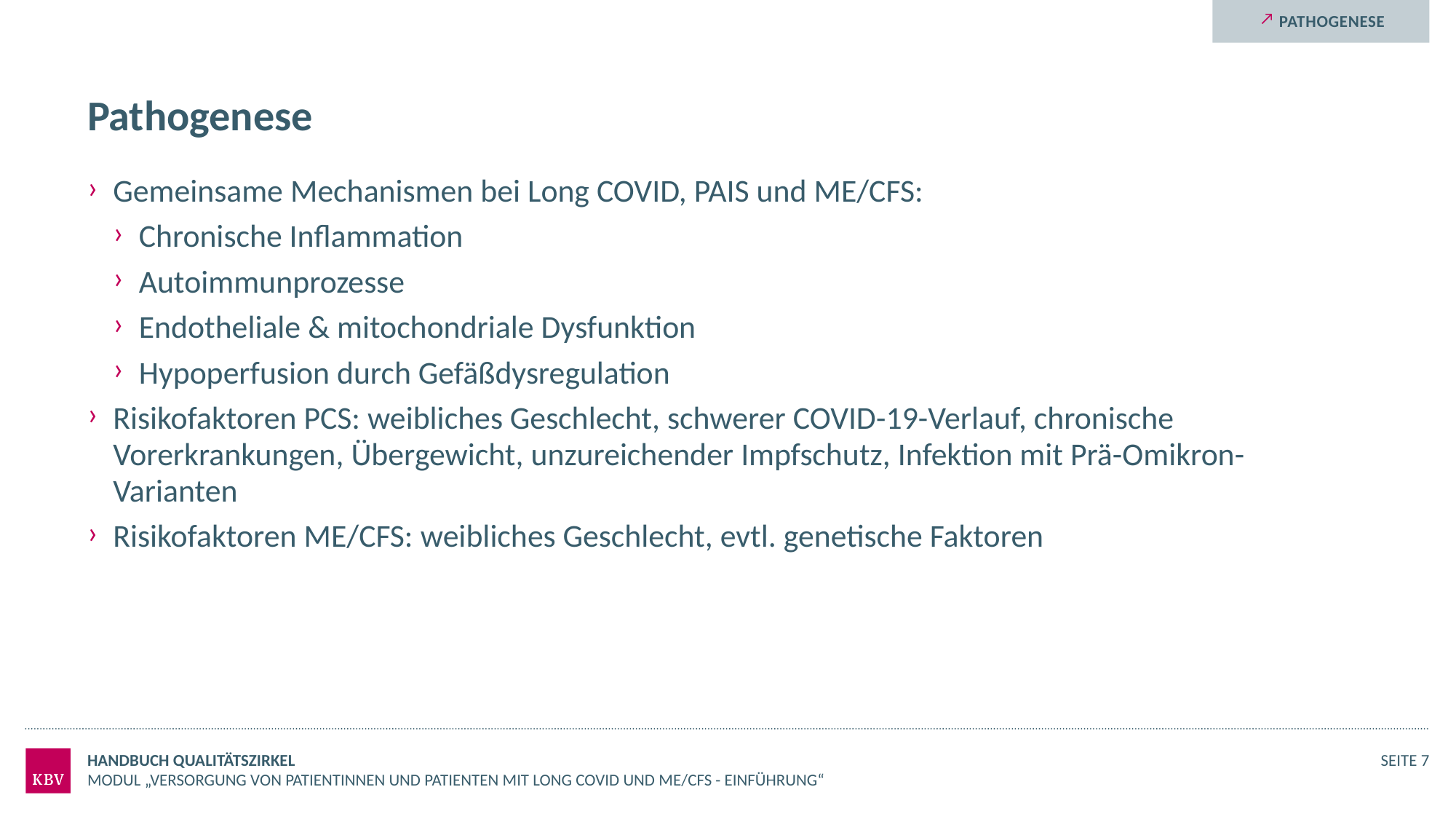

Pathogenese
# Pathogenese
Gemeinsame Mechanismen bei Long COVID, PAIS und ME/CFS:
Chronische Inflammation
Autoimmunprozesse
Endotheliale & mitochondriale Dysfunktion
Hypoperfusion durch Gefäßdysregulation
Risikofaktoren PCS: weibliches Geschlecht, schwerer COVID-19-Verlauf, chronische Vorerkrankungen, Übergewicht, unzureichender Impfschutz, Infektion mit Prä-Omikron-Varianten
Risikofaktoren ME/CFS: weibliches Geschlecht, evtl. genetische Faktoren
Handbuch Qualitätszirkel
Seite 7
Modul „Versorgung von Patientinnen und Patienten mit Long COVID und ME/CFS - Einführung“